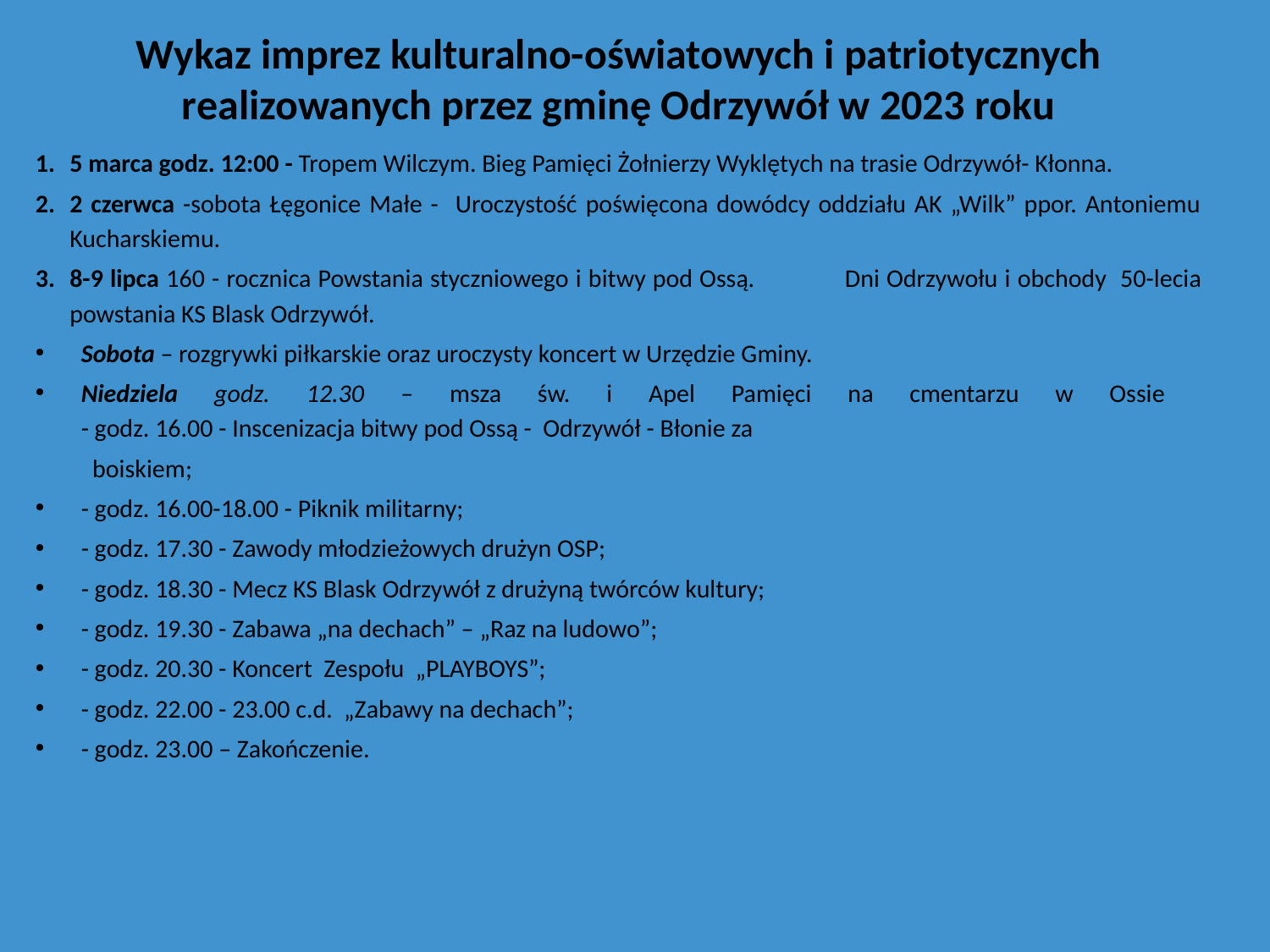

# Wykaz imprez kulturalno-oświatowych i patriotycznych realizowanych przez gminę Odrzywół w 2023 roku
5 marca godz. 12:00 - Tropem Wilczym. Bieg Pamięci Żołnierzy Wyklętych na trasie Odrzywół- Kłonna.
2 czerwca -sobota Łęgonice Małe -  Uroczystość poświęcona dowódcy oddziału AK „Wilk” ppor. Antoniemu Kucharskiemu.
8-9 lipca 160 - rocznica Powstania styczniowego i bitwy pod Ossą.             Dni Odrzywołu i obchody  50-lecia powstania KS Blask Odrzywół.
Sobota – rozgrywki piłkarskie oraz uroczysty koncert w Urzędzie Gminy.
Niedziela godz. 12.30 – msza św. i Apel Pamięci na cmentarzu w Ossie
- godz. 16.00 - Inscenizacja bitwy pod Ossą -  Odrzywół - Błonie za
        boiskiem;
- godz. 16.00-18.00 - Piknik militarny;
- godz. 17.30 - Zawody młodzieżowych drużyn OSP;
- godz. 18.30 - Mecz KS Blask Odrzywół z drużyną twórców kultury;
- godz. 19.30 - Zabawa „na dechach” – „Raz na ludowo”;
- godz. 20.30 - Koncert  Zespołu  „PLAYBOYS”;
- godz. 22.00 - 23.00 c.d.  „Zabawy na dechach”;
- godz. 23.00 – Zakończenie.